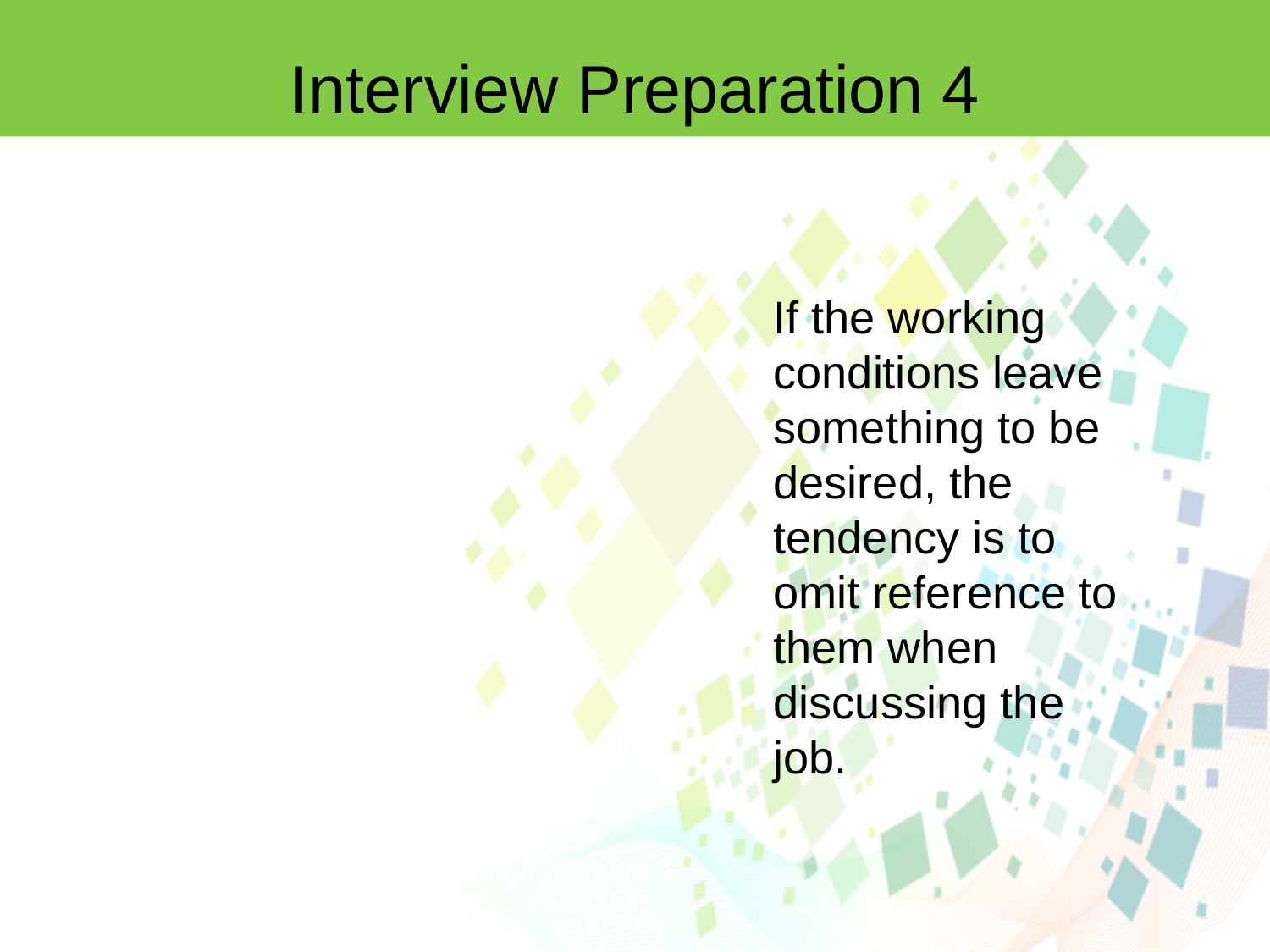

Interview Preparation 4
If the working conditions leave something to be desired, the tendency is to omit reference to them when discussing the job.